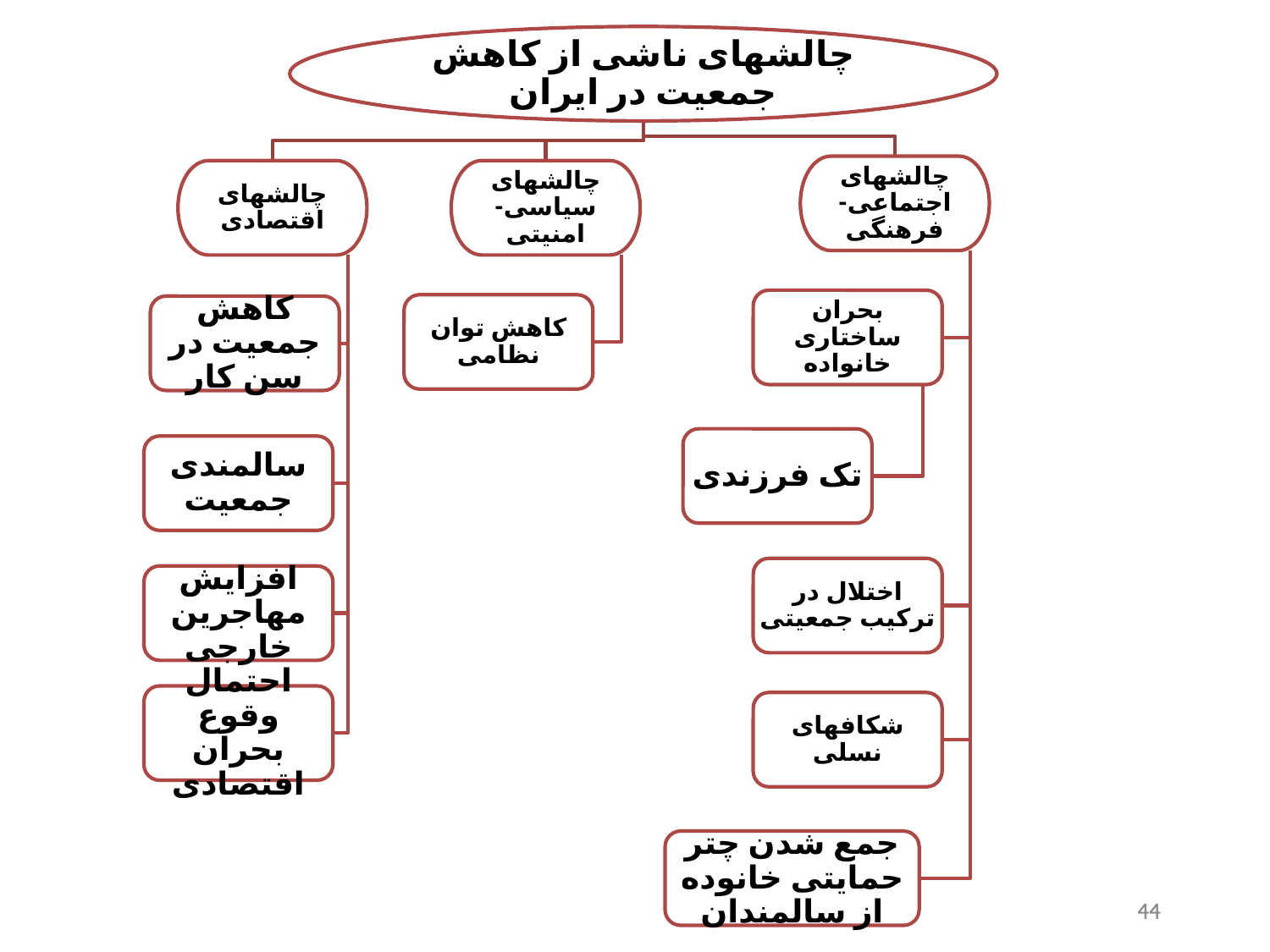

چالشهای ناشی از کاهش جمعیت در ایران
چالشهای اقتصادی
کاهش جمعیت در سن کار
افزایش مهاجرین خارجی
سالمندی جمعیت
احتمال وقوع بحران اقتصادی
چالشهای سیاسی-امنیتی
کاهش توان نظامی
چالشهای اجتماعی-فرهنگی
بحران ساختاری خانواده
تک فرزندی
اختلال در ترکیب جمعیتی
شکافهای نسلی
جمع شدن چتر حمایتی خانوده از سالمندان
44